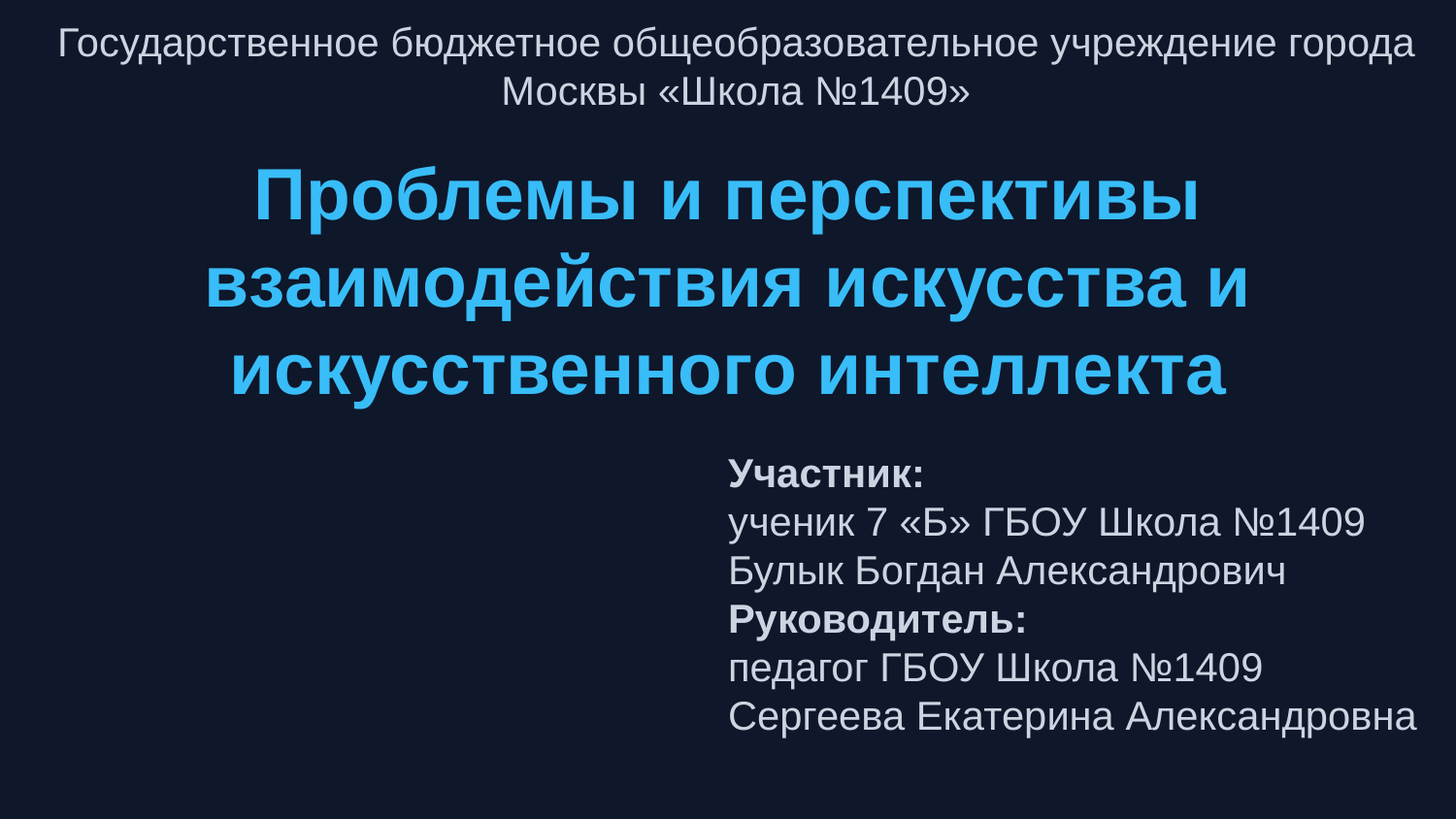

Государственное бюджетное общеобразовательное учреждение города Москвы «Школа №1409»

Проблемы и перспективы взаимодействия искусства и искусственного интеллекта
Участник:
ученик 7 «Б» ГБОУ Школа №1409
Булык Богдан Александрович
Руководитель:
педагог ГБОУ Школа №1409
Сергеева Екатерина Александровна